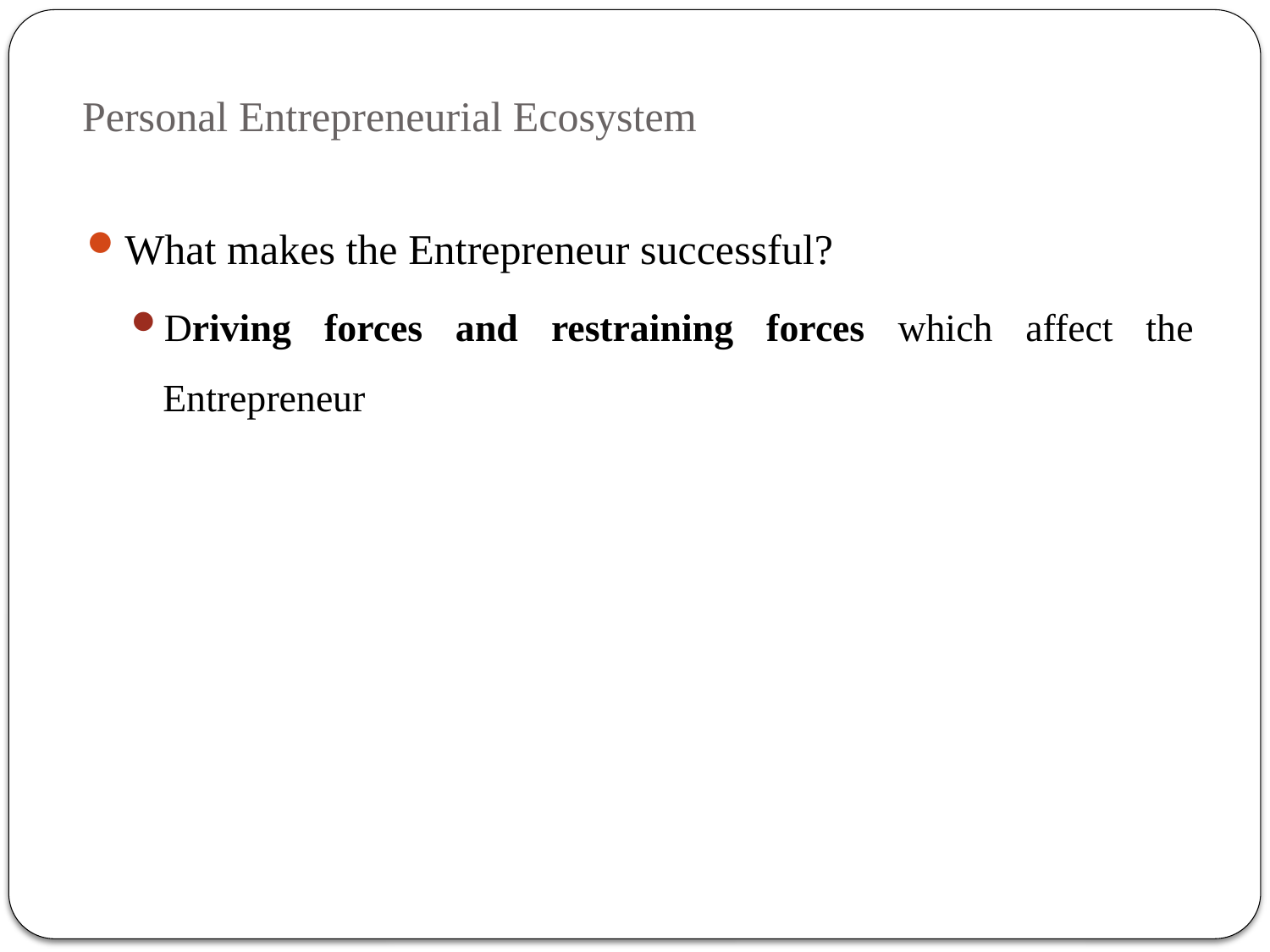

# Personal Entrepreneurial Ecosystem
What makes the Entrepreneur successful?
Driving forces and restraining forces which affect the Entrepreneur